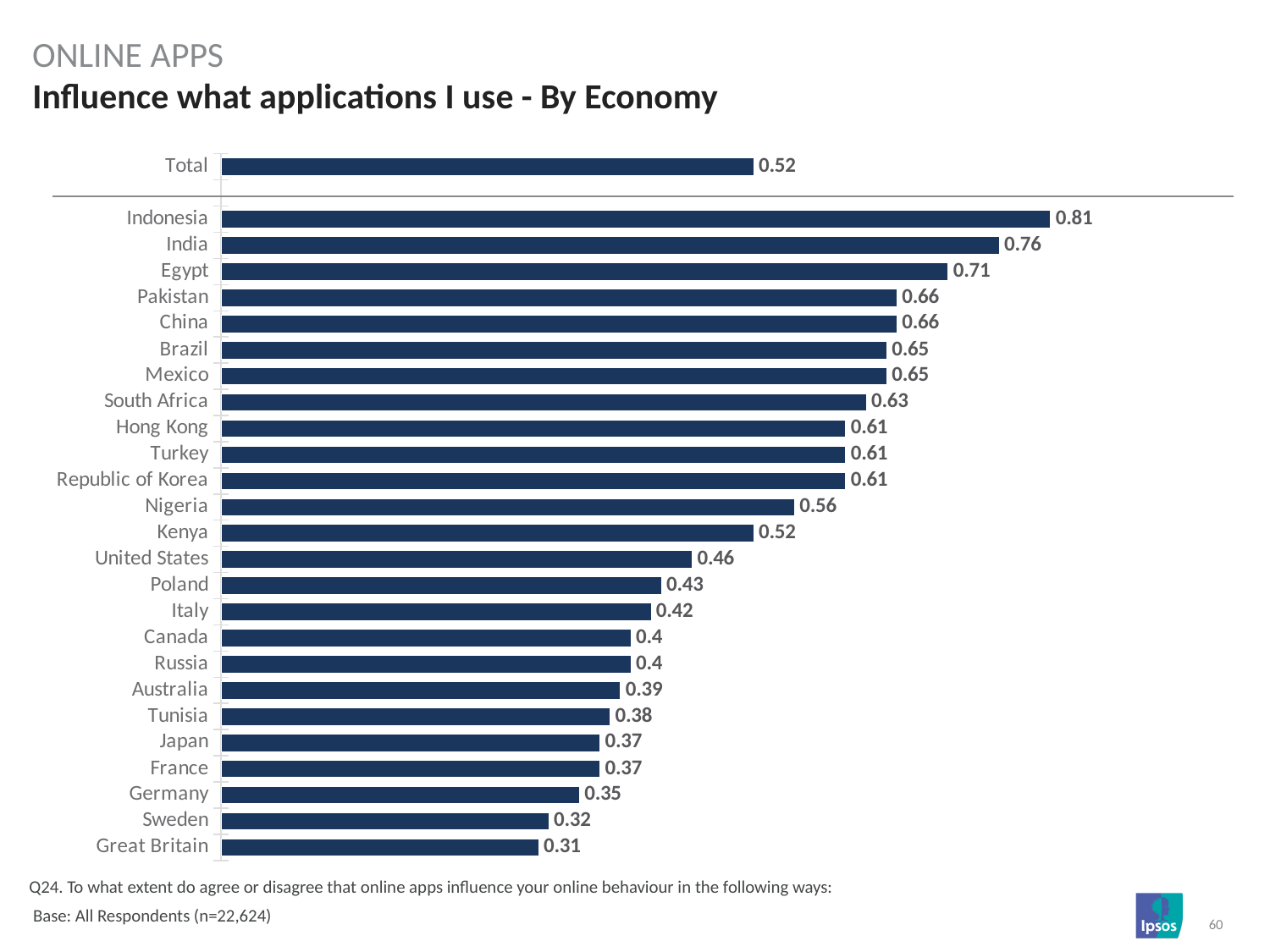

ONLINE APPS
# Influence what applications I use - By Economy

### Chart

| Category | Column1 |
|---|---|
| Total | 0.52 |
|  | None |
| Indonesia | 0.81 |
| India | 0.76 |
| Egypt | 0.71 |
| Pakistan | 0.66 |
| China | 0.66 |
| Brazil | 0.65 |
| Mexico | 0.65 |
| South Africa | 0.63 |
| Hong Kong | 0.61 |
| Turkey | 0.61 |
| Republic of Korea | 0.61 |
| Nigeria | 0.56 |
| Kenya | 0.52 |
| United States | 0.46 |
| Poland | 0.43 |
| Italy | 0.42 |
| Canada | 0.4 |
| Russia | 0.4 |
| Australia | 0.39 |
| Tunisia | 0.38 |
| Japan | 0.37 |
| France | 0.37 |
| Germany | 0.35 |
| Sweden | 0.32 |
| Great Britain | 0.31 |
Q24. To what extent do agree or disagree that online apps influence your online behaviour in the following ways:
 Base: All Respondents (n=22,624)